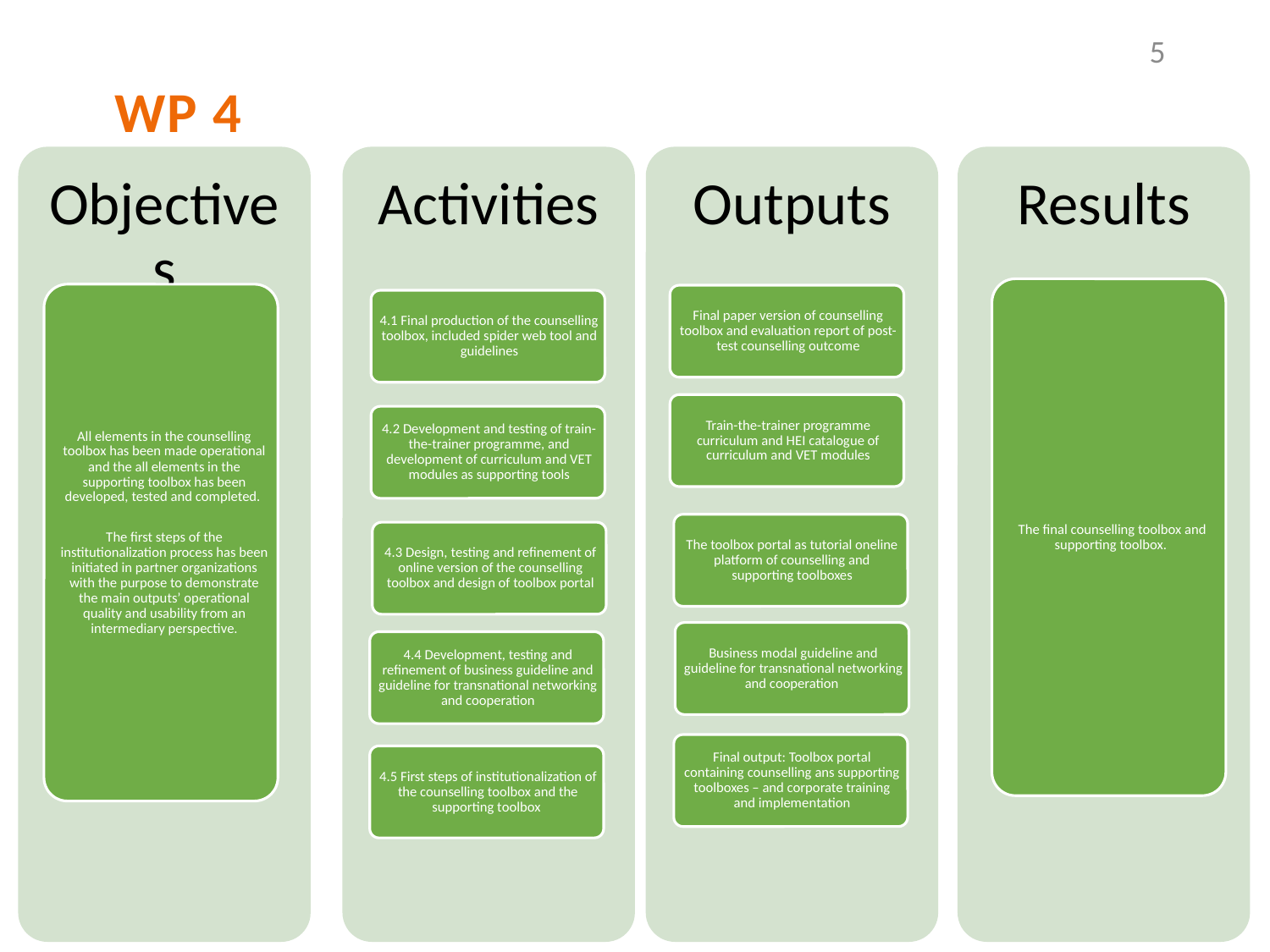

5

WP 4

Activities
4.1 Final production of the counselling toolbox, included spider web tool and guidelines
4.2 Development and testing of train-the-trainer programme, and development of curriculum and VET modules as supporting tools
4.3 Design, testing and refinement of online version of the counselling toolbox and design of toolbox portal
4.4 Development, testing and refinement of business guideline and guideline for transnational networking and cooperation
4.5 First steps of institutionalization of the counselling toolbox and the supporting toolbox
Outputs
Final paper version of counselling toolbox and evaluation report of post-test counselling outcome
Train-the-trainer programme curriculum and HEI catalogue of curriculum and VET modules
The toolbox portal as tutorial oneline platform of counselling and supporting toolboxes
Business modal guideline and guideline for transnational networking and cooperation
Final output: Toolbox portal containing counselling ans supporting toolboxes – and corporate training and implementation
Results
The final counselling toolbox and supporting toolbox.
Objectives
All elements in the counselling toolbox has been made operational and the all elements in the supporting toolbox has been developed, tested and completed.

The first steps of the institutionalization process has been initiated in partner organizations with the purpose to demonstrate the main outputs’ operational quality and usability from an intermediary perspective.